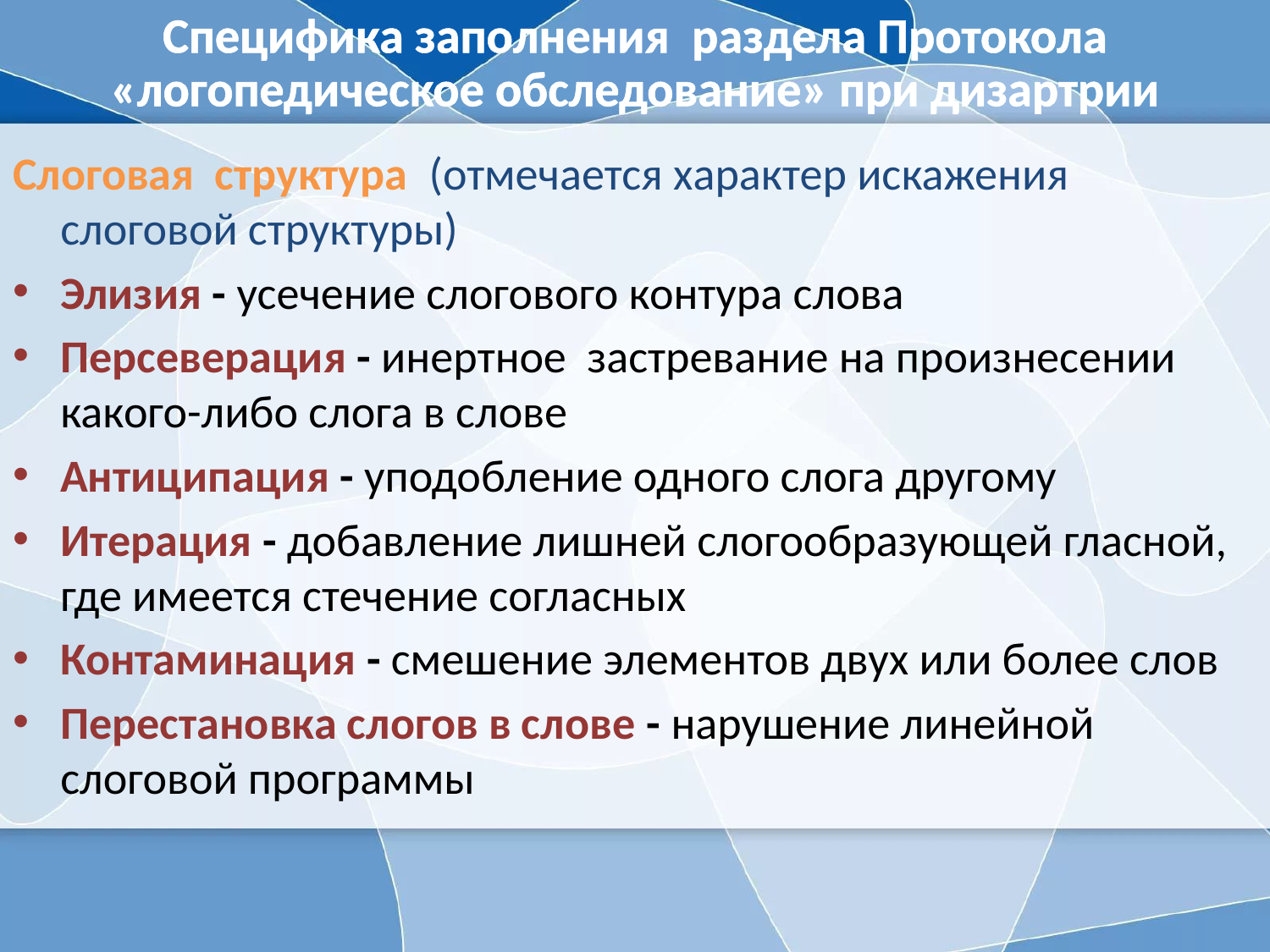

# Специфика заполнения  раздела Протокола «логопедическое обследование» при дизартрии
Слоговая  структура  (отмечается характер искажения слоговой структуры)
Элизия - усечение слогового контура слова
Персеверация - инертное  застревание на произнесении какого-либо слога в слове
Антиципация - уподобление одного слога другому
Итерация - добавление лишней слогообразующей гласной, где имеется стечение согласных
Контаминация - смешение элементов двух или более слов
Перестановка слогов в слове - нарушение линейной слоговой программы